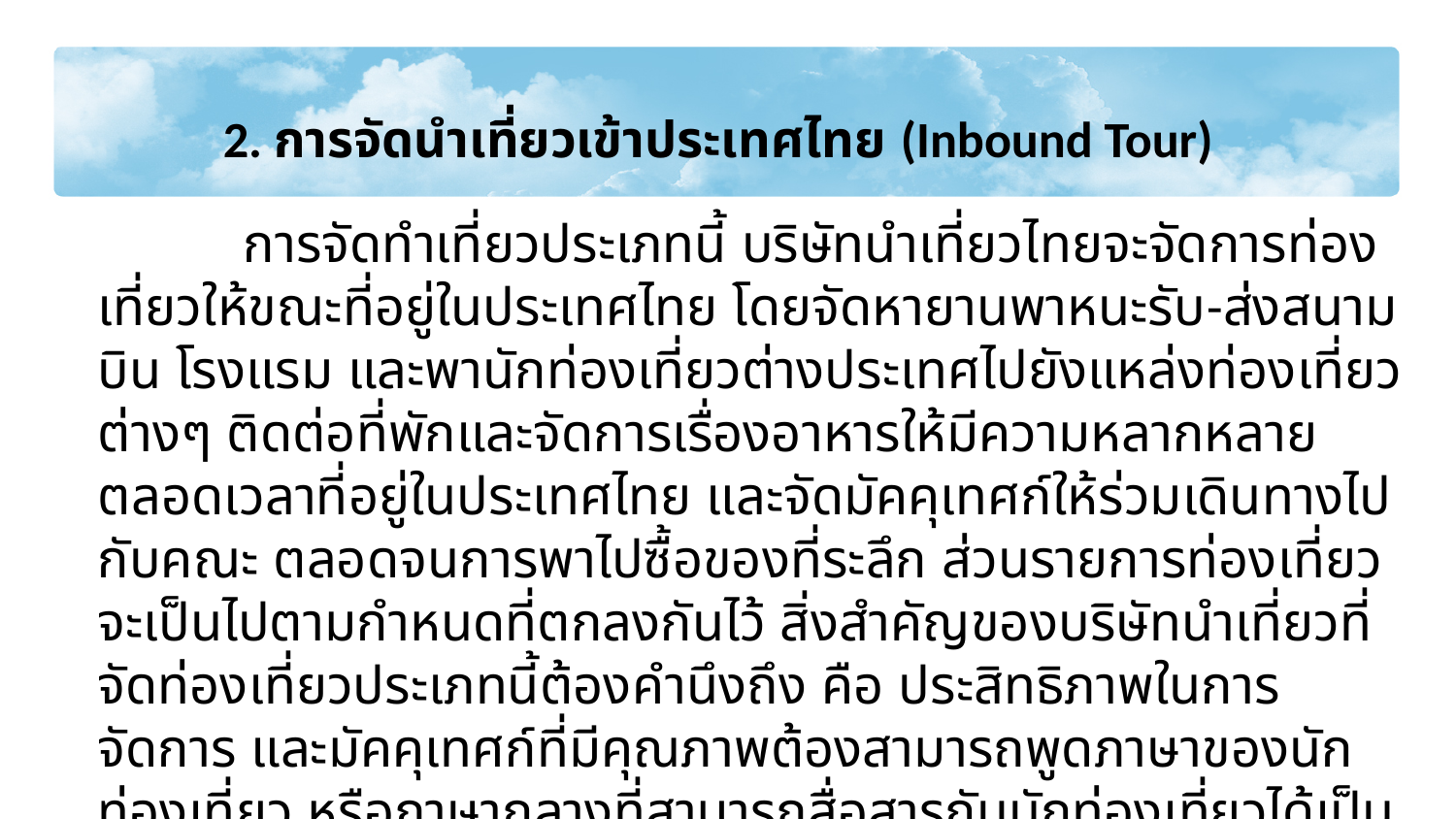

# 2. การจัดนำเที่ยวเข้าประเทศไทย (Inbound Tour)
 		การจัดทำเที่ยวประเภทนี้ บริษัทนำเที่ยวไทยจะจัดการท่องเที่ยวให้ขณะที่อยู่ในประเทศไทย โดยจัดหายานพาหนะรับ-ส่งสนามบิน โรงแรม และพานักท่องเที่ยวต่างประเทศไปยังแหล่งท่องเที่ยวต่างๆ ติดต่อที่พักและจัดการเรื่องอาหารให้มีความหลากหลายตลอดเวลาที่อยู่ในประเทศไทย และจัดมัคคุเทศก์ให้ร่วมเดินทางไปกับคณะ ตลอดจนการพาไปซื้อของที่ระลึก ส่วนรายการท่องเที่ยวจะเป็นไปตามกำหนดที่ตกลงกันไว้ สิ่งสำคัญของบริษัทนำเที่ยวที่จัดท่องเที่ยวประเภทนี้ต้องคำนึงถึง คือ ประสิทธิภาพในการจัดการ และมัคคุเทศก์ที่มีคุณภาพต้องสามารถพูดภาษาของนักท่องเที่ยว หรือภาษากลางที่สามารถสื่อสารกับนักท่องเที่ยวได้เป็นอย่างดี และมีความรู้กว้างขวางเกี่ยวกับประเทศไทย เพื่อสร้างศรัทธา และความเชื่อถือให้กับนักท่องเที่ยวต่างประเทศ